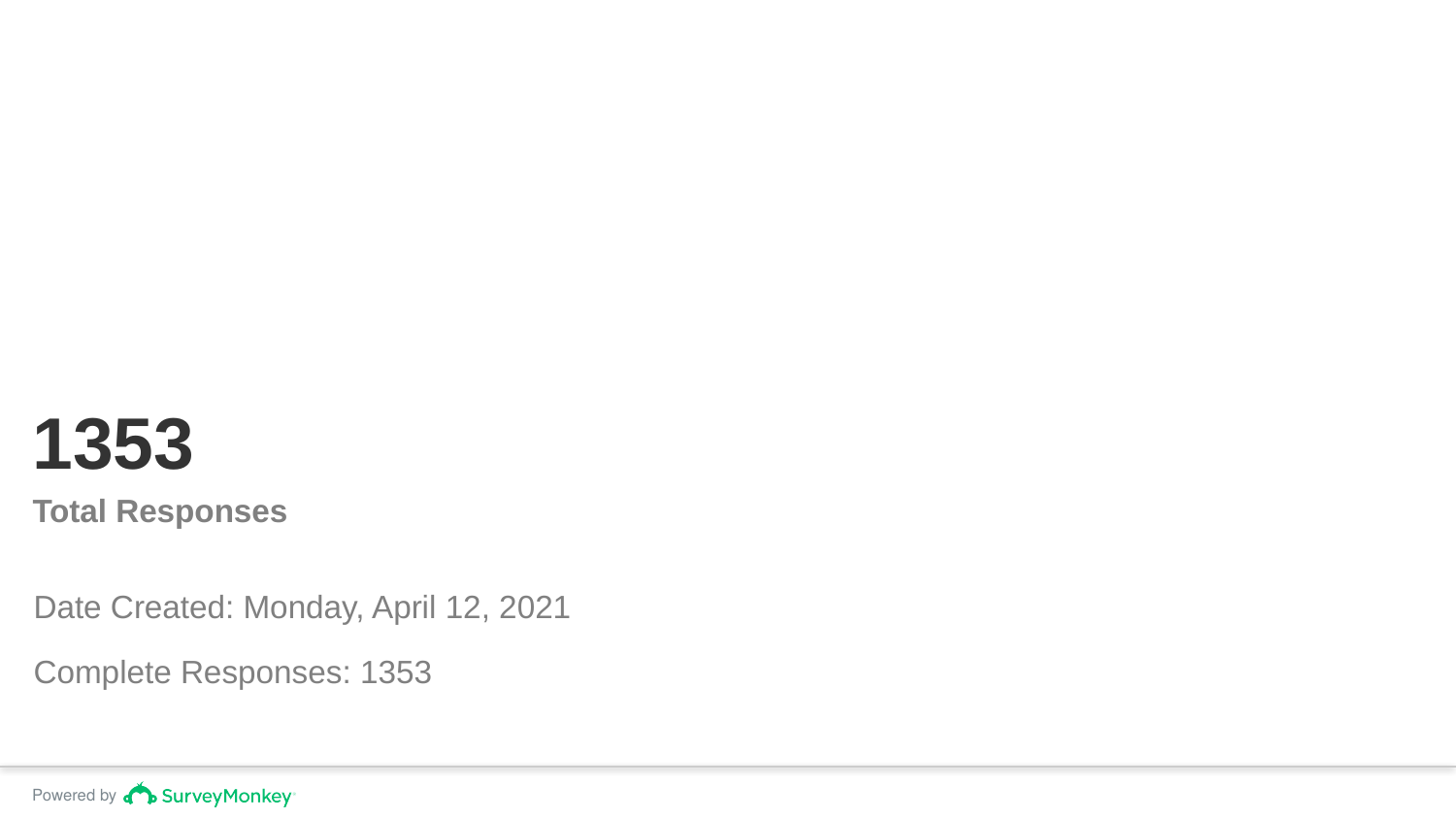

# 1353
Total Responses
Date Created: Monday, April 12, 2021
Complete Responses: 1353